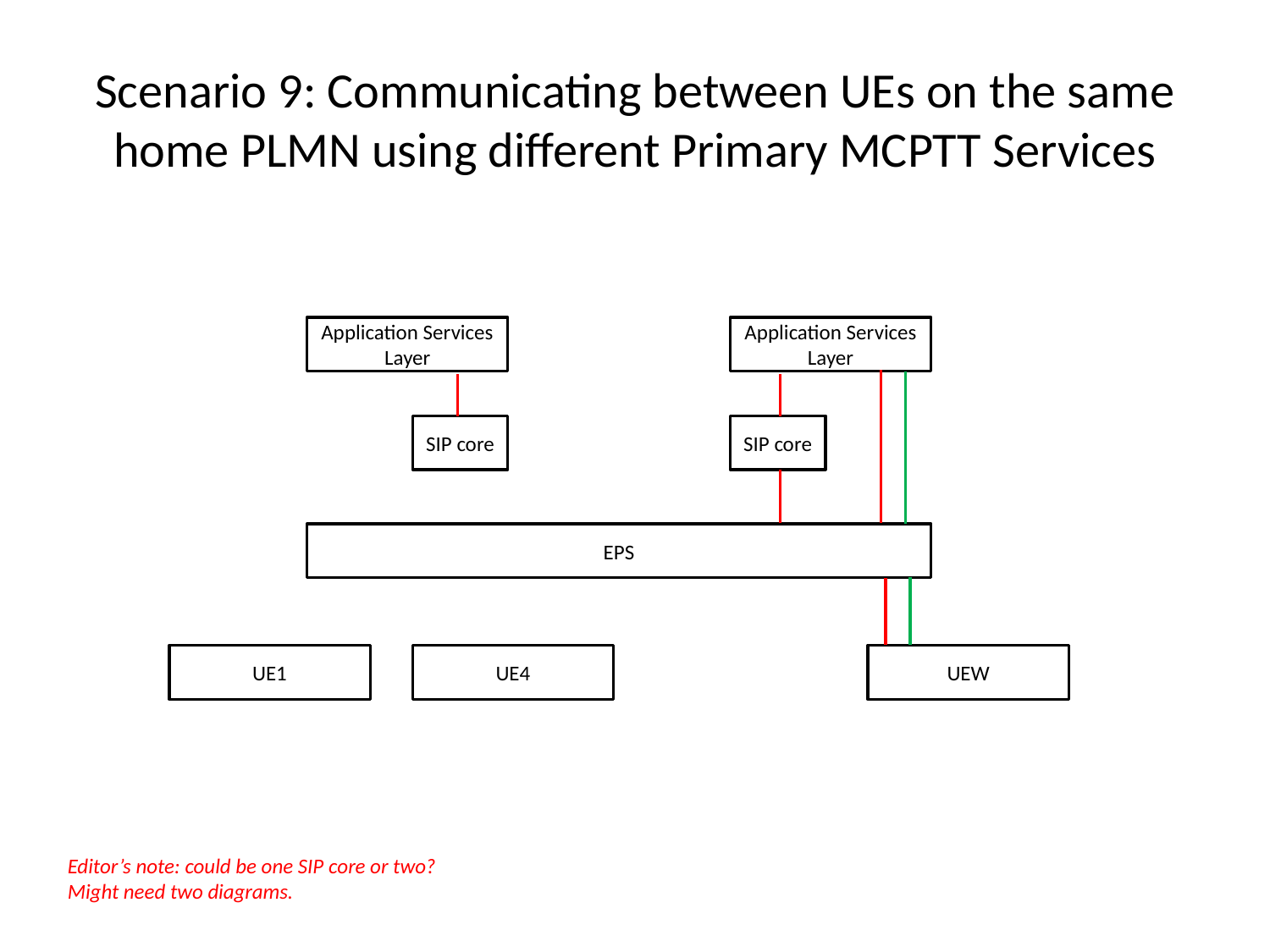

# Scenario 9: Communicating between UEs on the same home PLMN using different Primary MCPTT Services
Application Services Layer
Application Services Layer
SIP core
SIP core
EPS
UE1
UE4
UEW
Editor’s note: could be one SIP core or two?
Might need two diagrams.